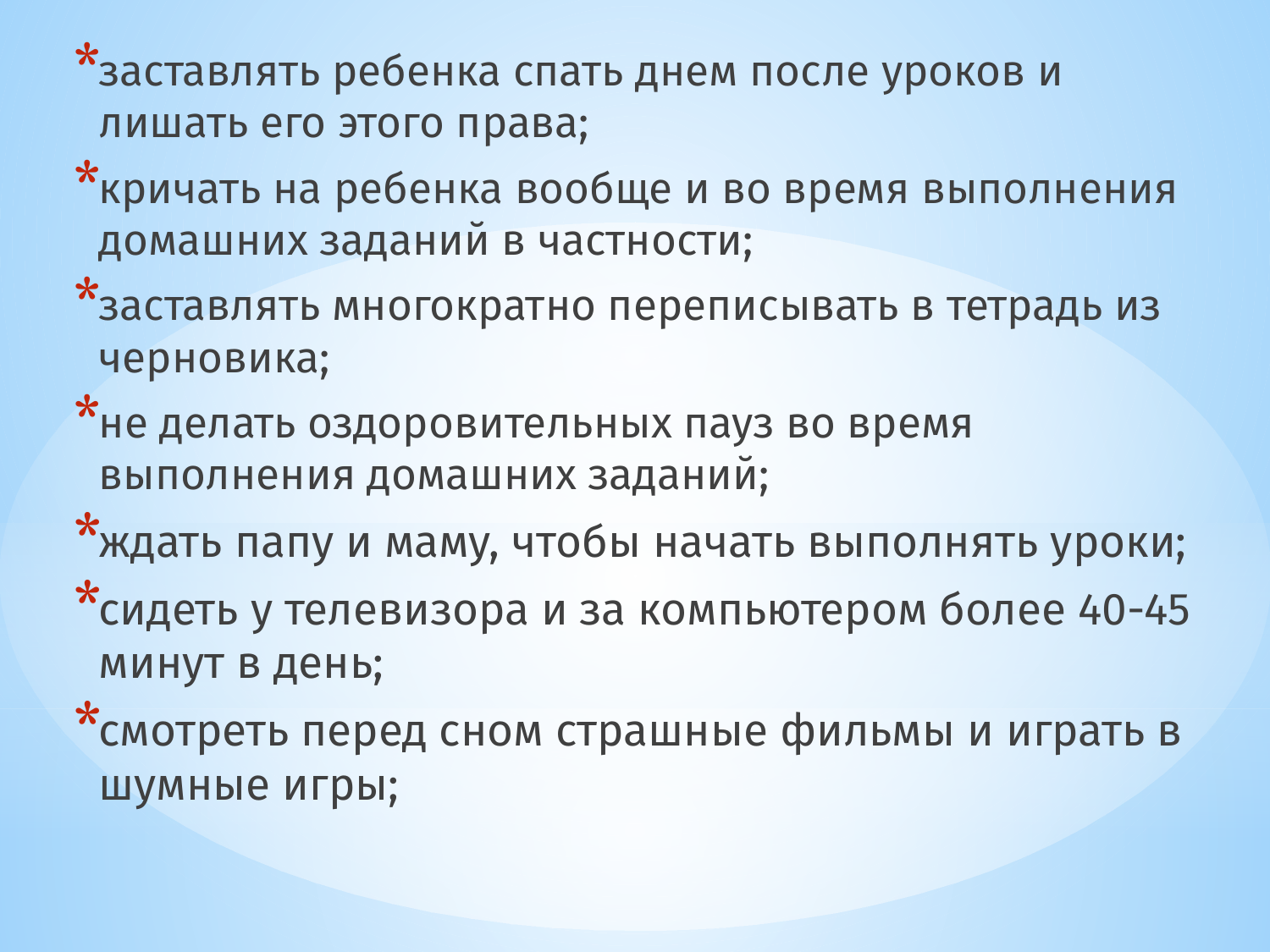

заставлять ребенка спать днем после уроков и лишать его этого права;
кричать на ребенка вообще и во время выполнения домашних заданий в частности;
заставлять многократно переписывать в тетрадь из черновика;
не делать оздоровительных пауз во время выполнения домашних заданий;
ждать папу и маму, чтобы начать выполнять уроки;
сидеть у телевизора и за компьютером более 40-45 минут в день;
смотреть перед сном страшные фильмы и играть в шумные игры;

#